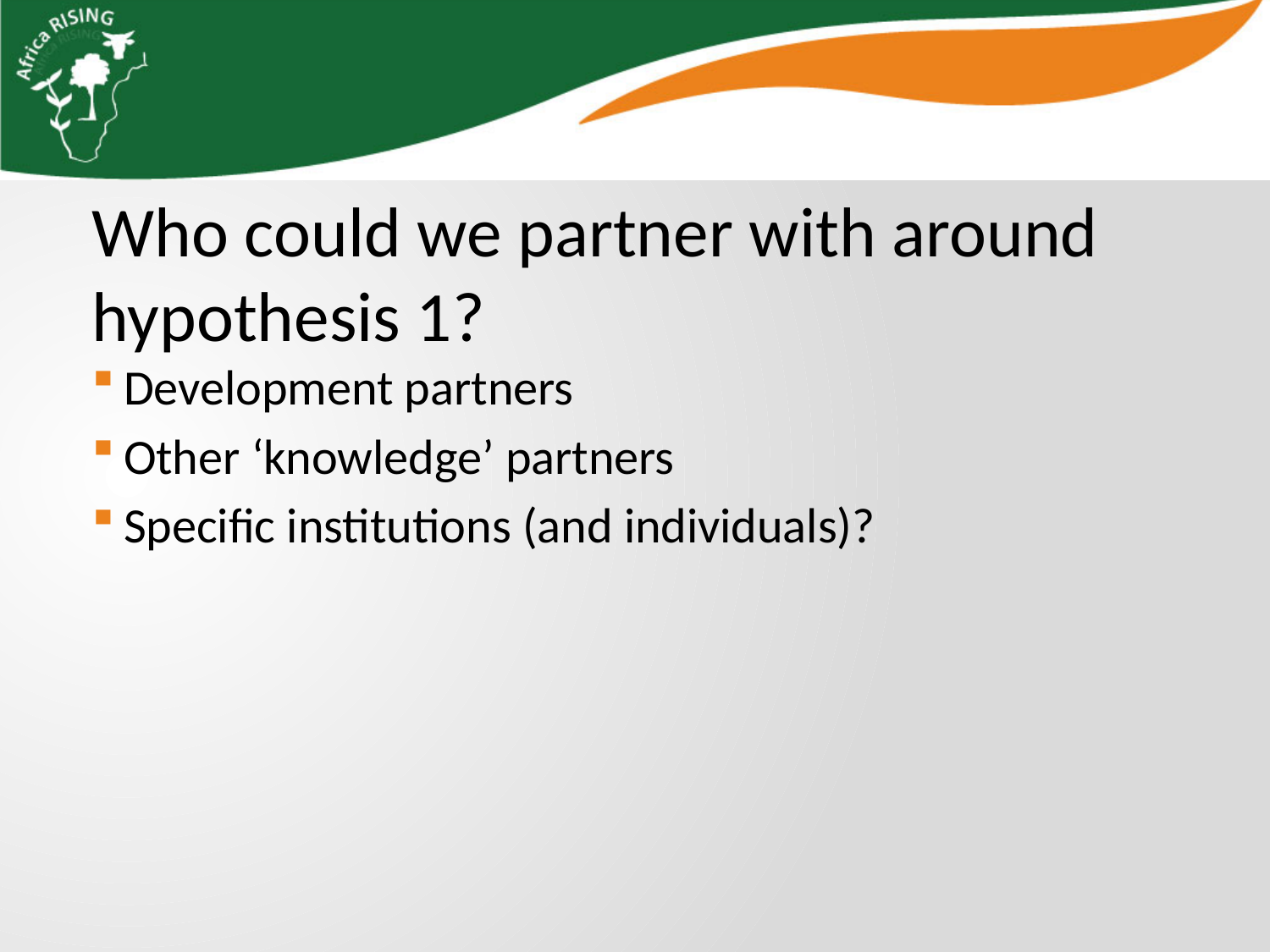

Who could we partner with around hypothesis 1?
Development partners
Other ‘knowledge’ partners
Specific institutions (and individuals)?